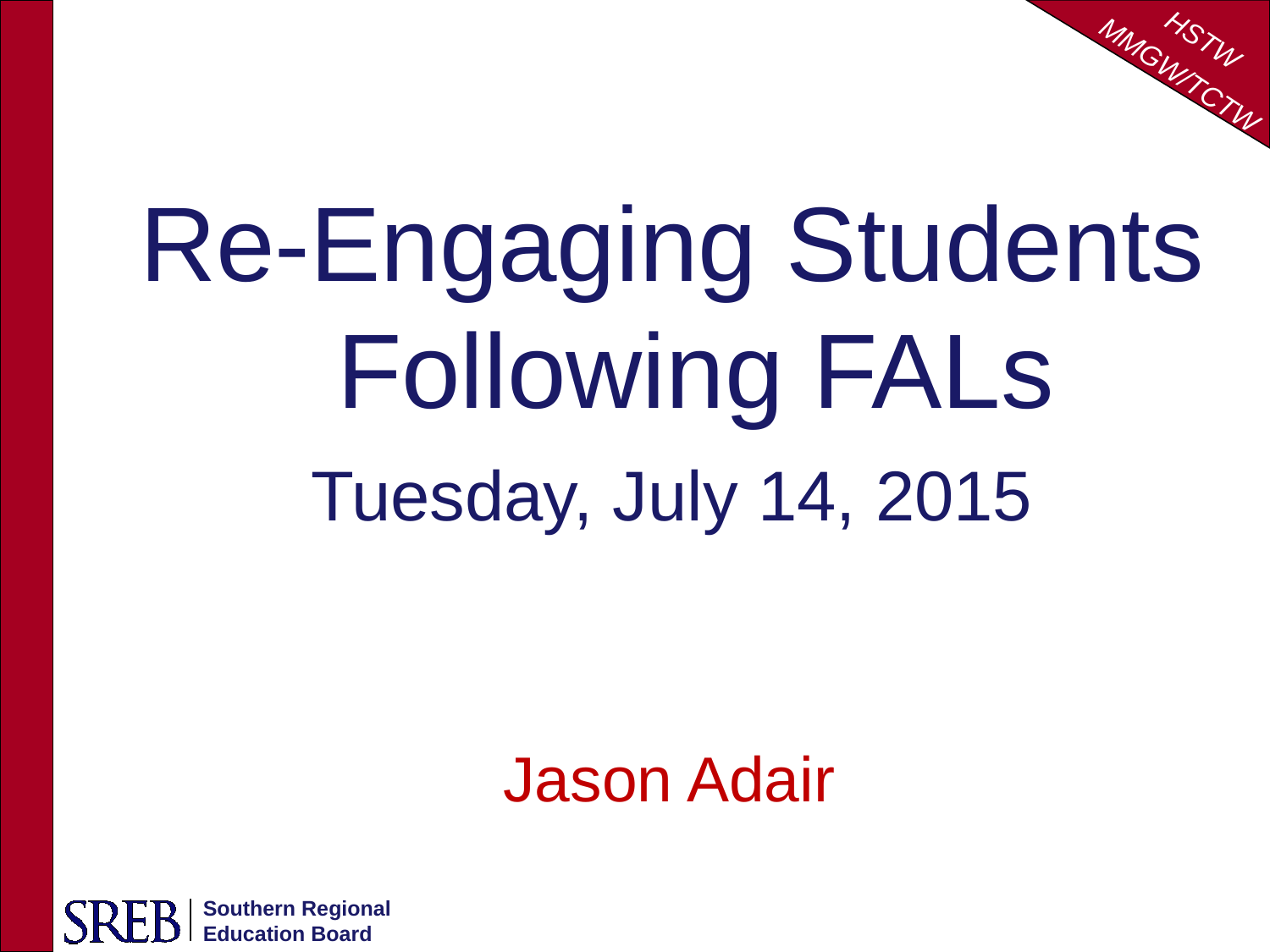

Re-Engaging Students Following FALs
Tuesday, July 14, 2015
Jason Adair